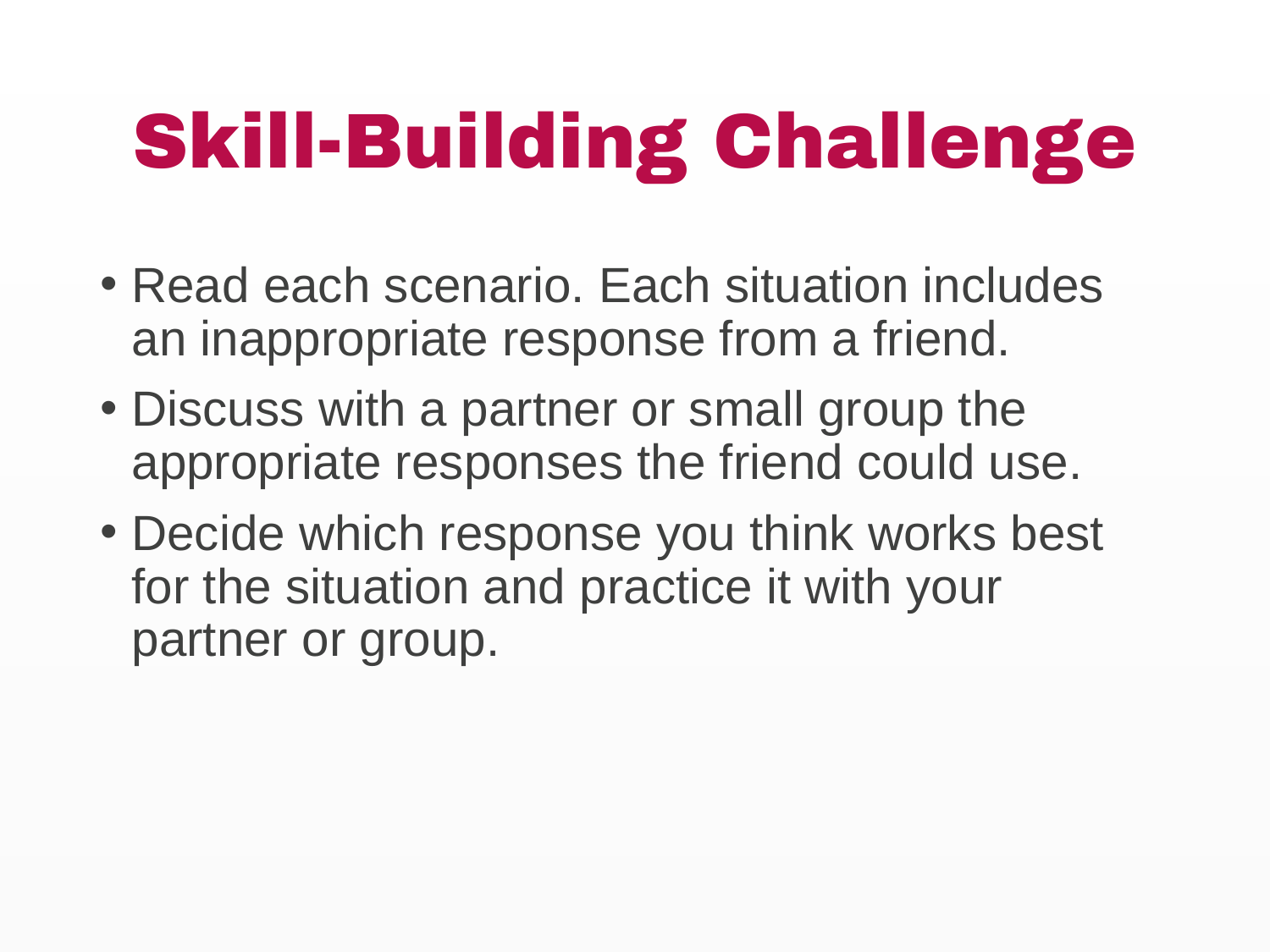

# Skill-Building Challenge
Read each scenario. Each situation includes an inappropriate response from a friend.
Discuss with a partner or small group the appropriate responses the friend could use.
Decide which response you think works best for the situation and practice it with your partner or group.